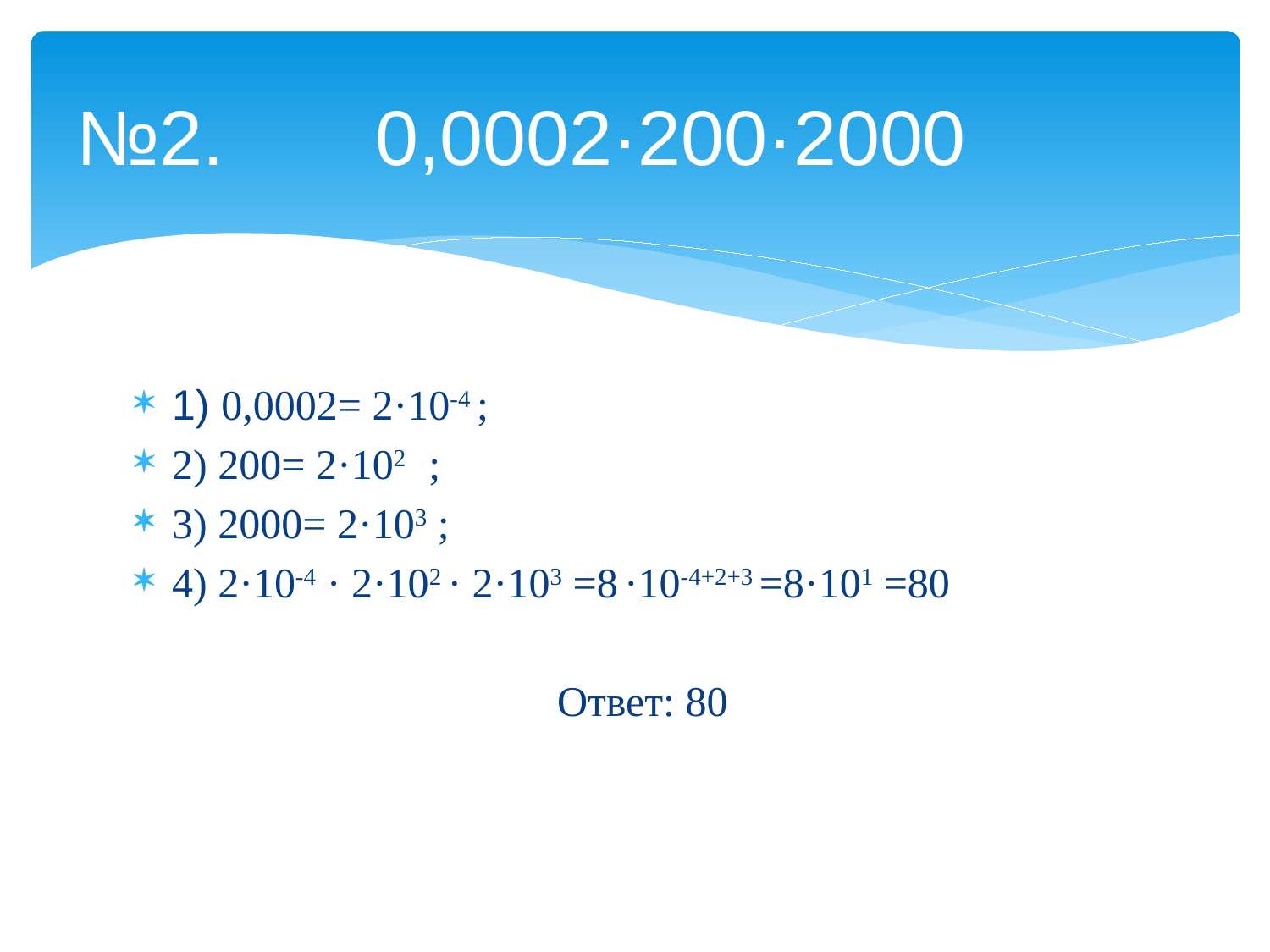

# №2.       0,0002·200·2000
1) 0,0002= 2·10-4 ;
2) 200= 2·102   ;
3) 2000= 2·103 ;
4) 2·10-4 · 2·102 · 2·103 =8 ·10-4+2+3 =8·101 =80

                                        Ответ: 80